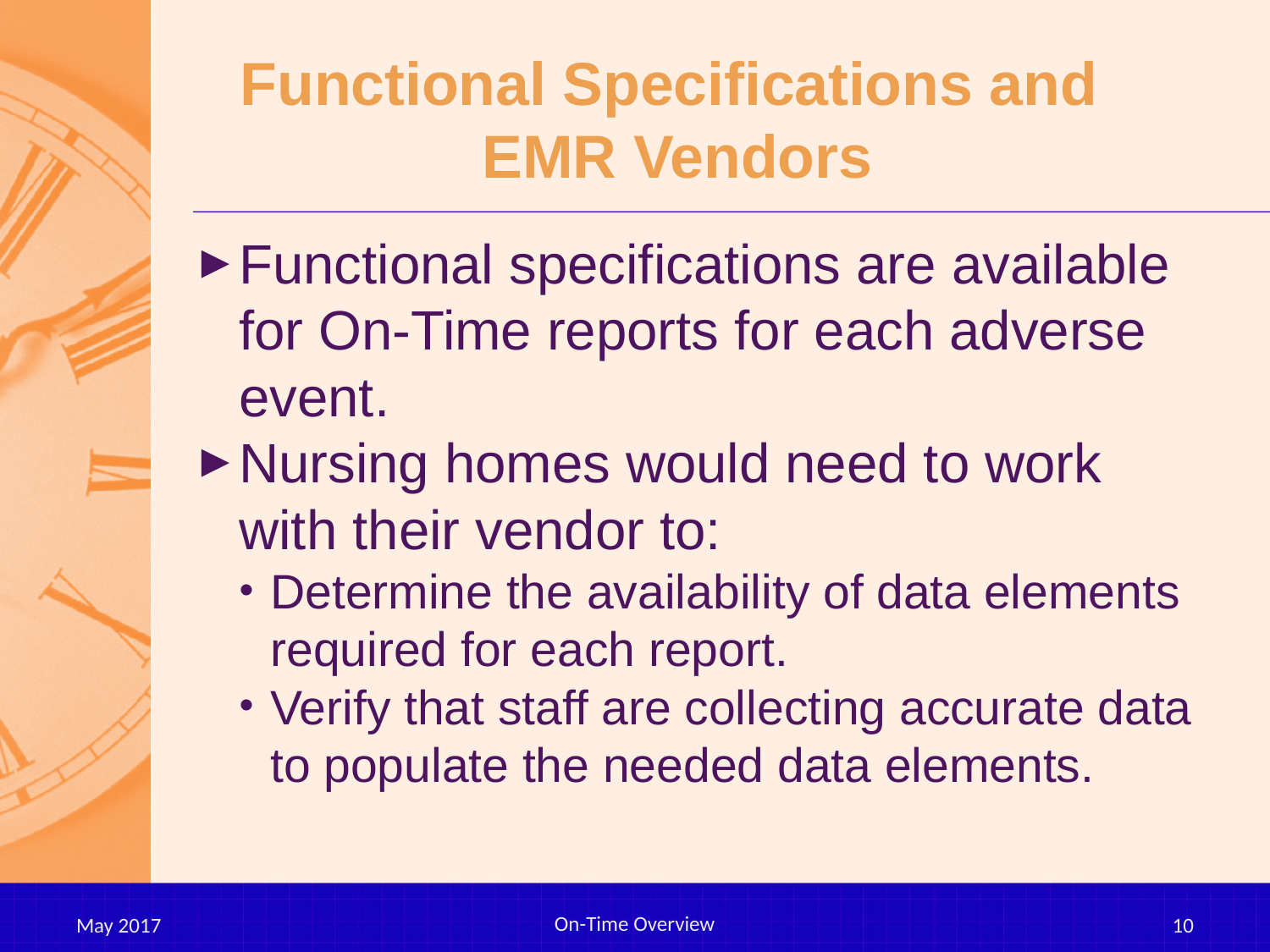

# Functional Specifications and EMR Vendors
Functional specifications are available for On-Time reports for each adverse event.
Nursing homes would need to work with their vendor to:
Determine the availability of data elements required for each report.
Verify that staff are collecting accurate data to populate the needed data elements.
On-Time Overview
May 2017
10